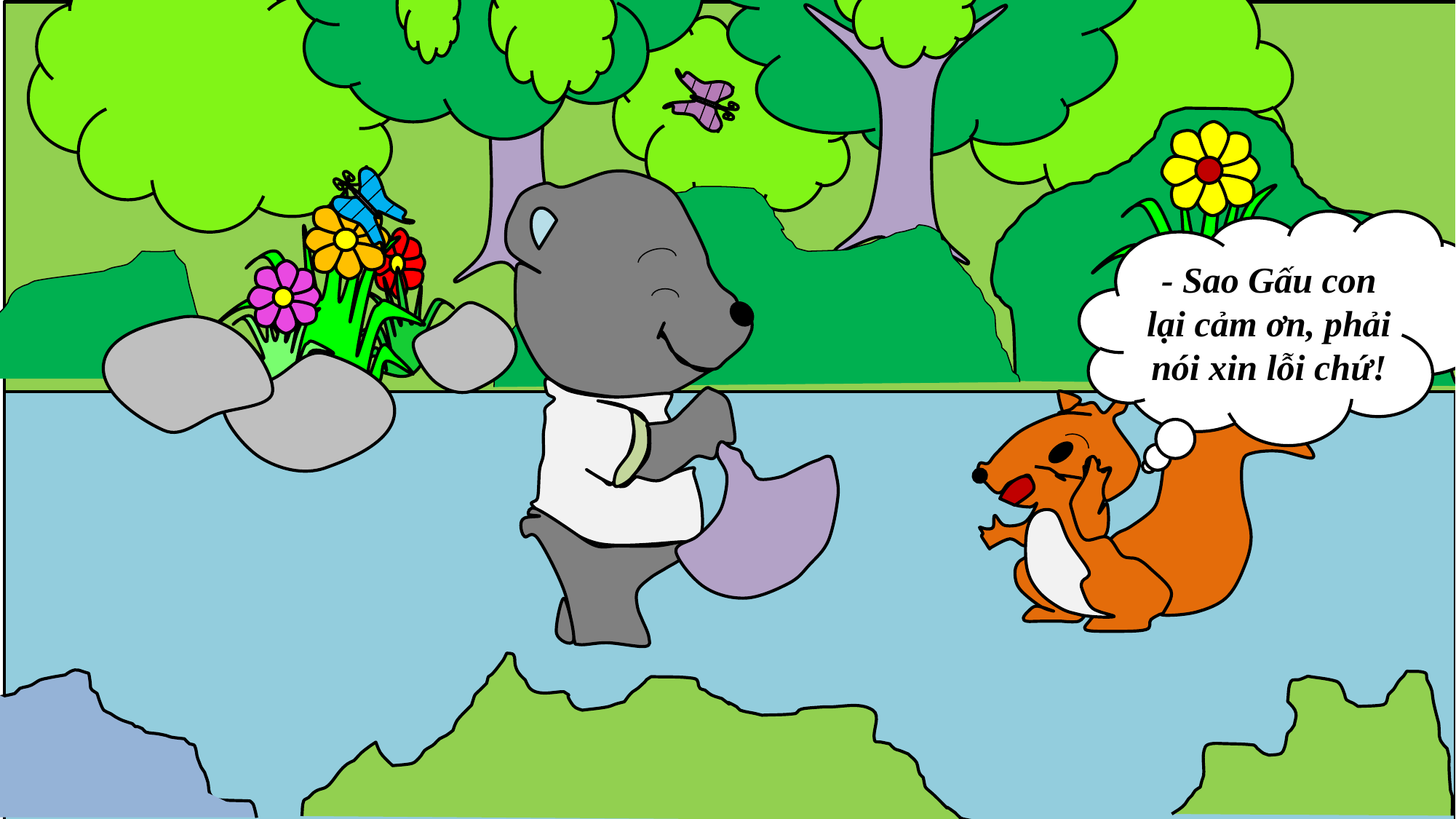

- Sao Gấu con lại cảm ơn, phải nói xin lỗi chứ!